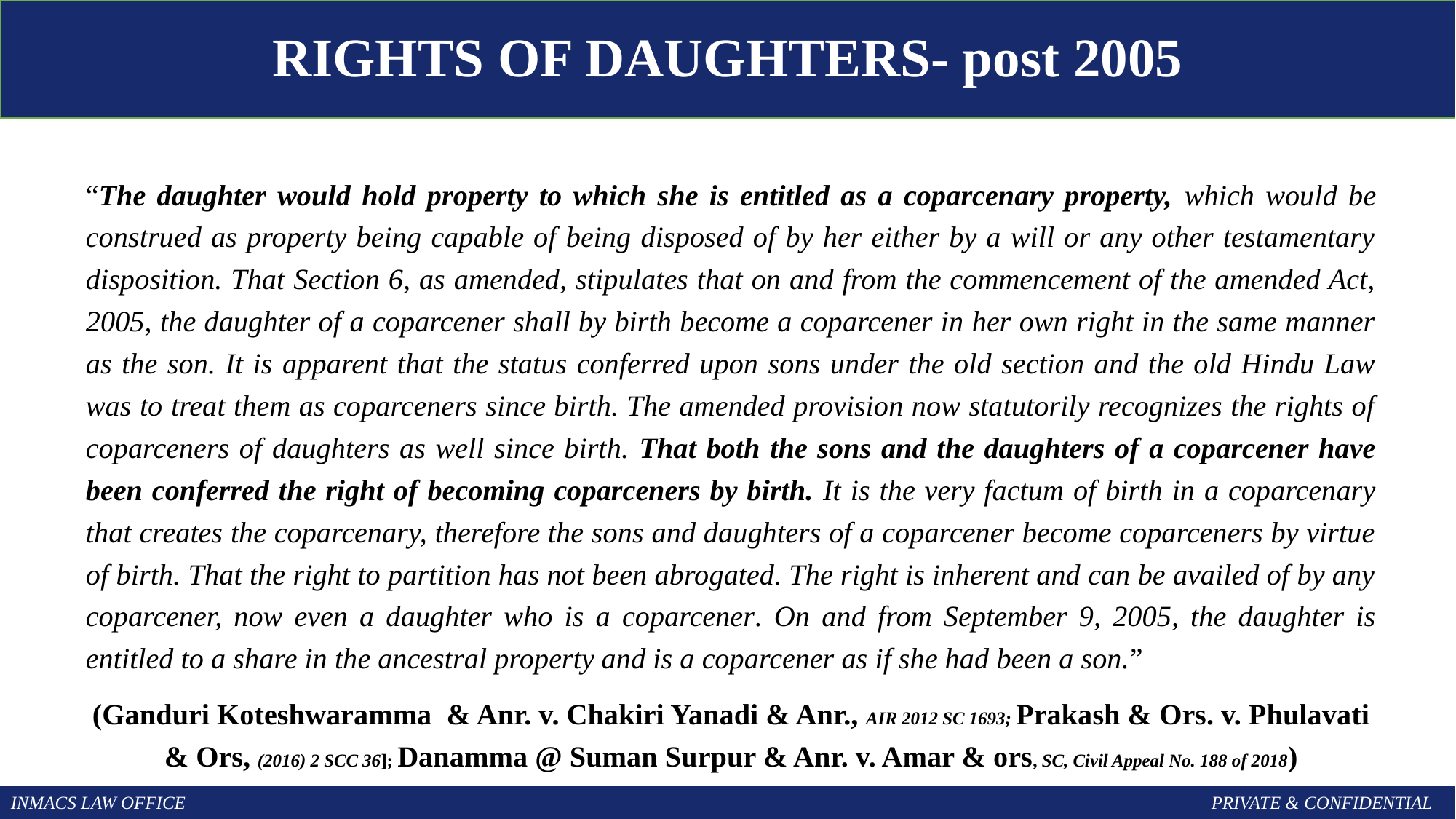

RIGHTS OF DAUGHTERS- post 2005
“The daughter would hold property to which she is entitled as a coparcenary property, which would be construed as property being capable of being disposed of by her either by a will or any other testamentary disposition. That Section 6, as amended, stipulates that on and from the commencement of the amended Act, 2005, the daughter of a coparcener shall by birth become a coparcener in her own right in the same manner as the son. It is apparent that the status conferred upon sons under the old section and the old Hindu Law was to treat them as coparceners since birth. The amended provision now statutorily recognizes the rights of coparceners of daughters as well since birth. That both the sons and the daughters of a coparcener have been conferred the right of becoming coparceners by birth. It is the very factum of birth in a coparcenary that creates the coparcenary, therefore the sons and daughters of a coparcener become coparceners by virtue of birth. That the right to partition has not been abrogated. The right is inherent and can be availed of by any coparcener, now even a daughter who is a coparcener. On and from September 9, 2005, the daughter is entitled to a share in the ancestral property and is a coparcener as if she had been a son.”
(Ganduri Koteshwaramma  & Anr. v. Chakiri Yanadi & Anr., AIR 2012 SC 1693; Prakash & Ors. v. Phulavati & Ors, (2016) 2 SCC 36]; Danamma @ Suman Surpur & Anr. v. Amar & ors, SC, Civil Appeal No. 188 of 2018)
INMACS LAW OFFICE										PRIVATE & CONFIDENTIAL